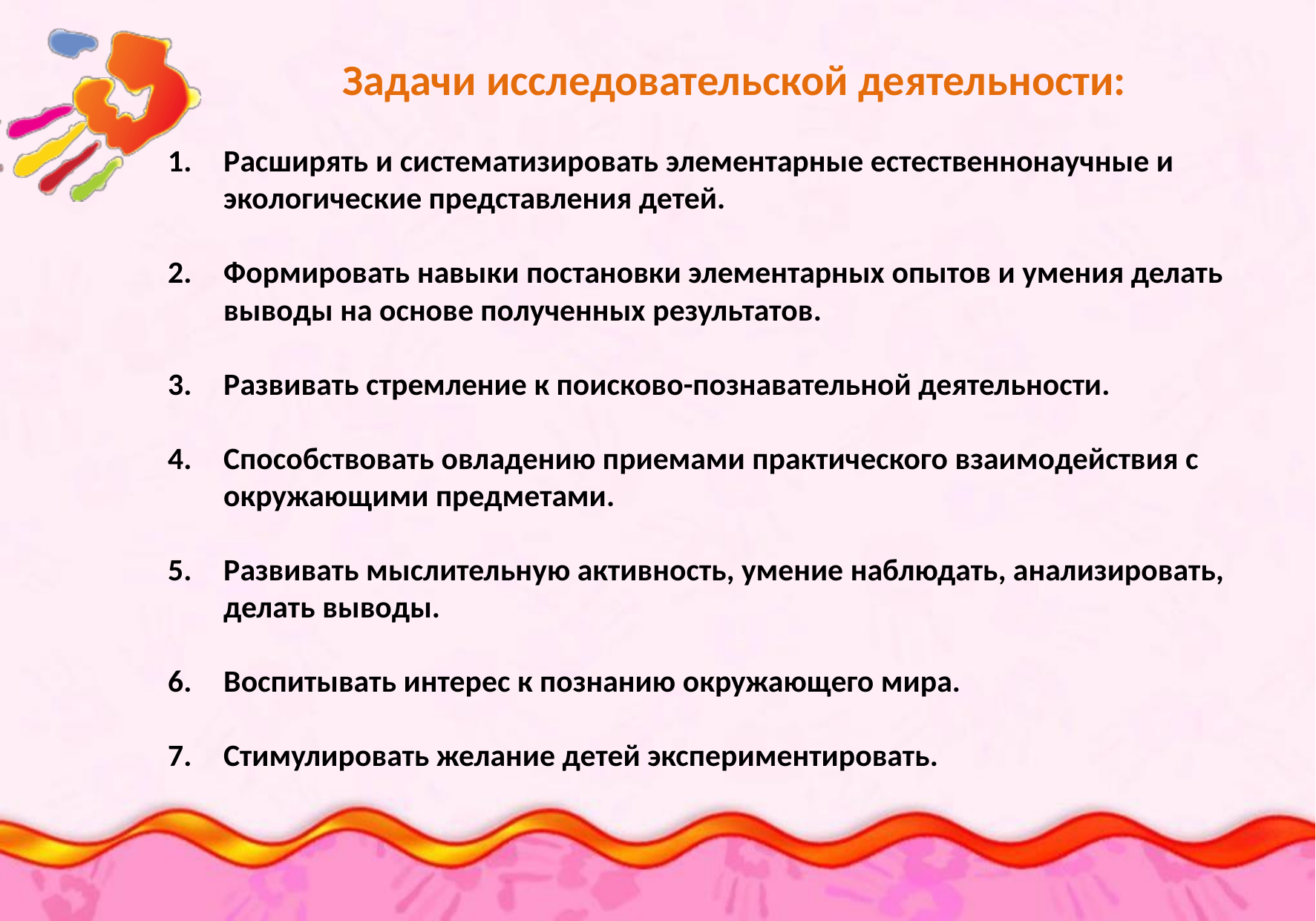

# Задачи исследовательской деятельности:
Расширять и систематизировать элементарные естественнонаучные и экологические представления детей.

Формировать навыки постановки элементарных опытов и умения делать выводы на основе полученных результатов.

Развивать стремление к поисково-познавательной деятельности.

Способствовать овладению приемами практического взаимодействия с окружающими предметами.

Развивать мыслительную активность, умение наблюдать, анализировать, делать выводы.

Воспитывать интерес к познанию окружающего мира.

Стимулировать желание детей экспериментировать.